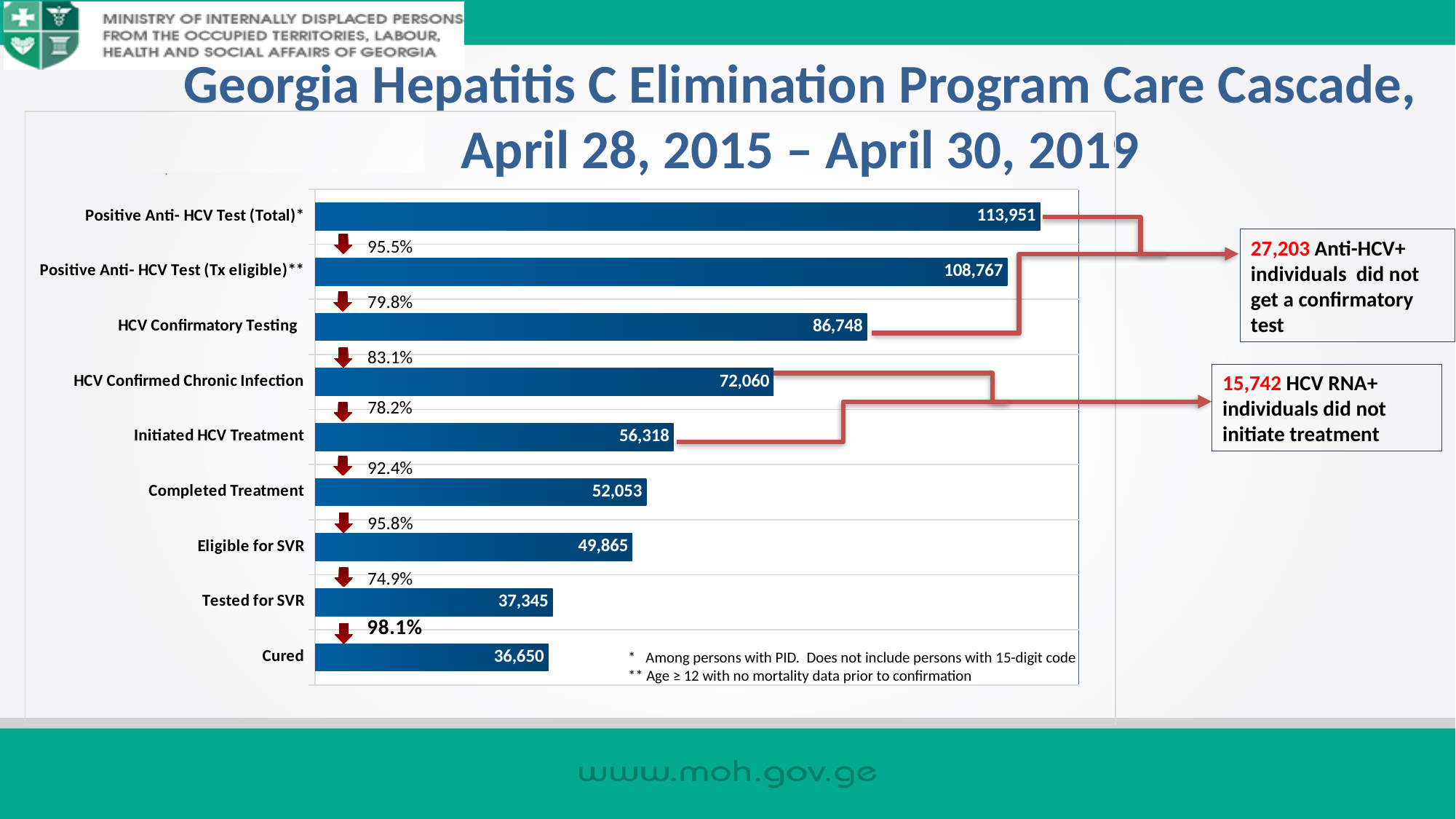

Georgia Hepatitis C Elimination Program Care Cascade, April 28, 2015 – April 30, 2019

### Chart

| Category |  |
|---|---|
| Cured | 36650.0 |
| Tested for SVR | 37345.0 |
| Eligible for SVR | 49865.0 |
| Completed Treatment | 52053.0 |
| Initiated HCV Treatment | 56318.0 |
| HCV Confirmed Chronic Infection | 72060.0 |
| HCV Confirmatory Testing   | 86748.0 |
| Positive Anti- HCV Test (Tx eligible)** | 108767.0 |
| Positive Anti- HCV Test (Total)* | 113951.0 |
95.5%

79.8%

83.1%

92.4%

95.8%

74.9%

27,203 Anti-HCV+ individuals  did not get a confirmatory test
15,742 HCV RNA+ individuals did not initiate treatment
*   Among persons with PID.  Does not include persons with 15-digit code
** Age ≥ 12 with no mortality data prior to confirmation